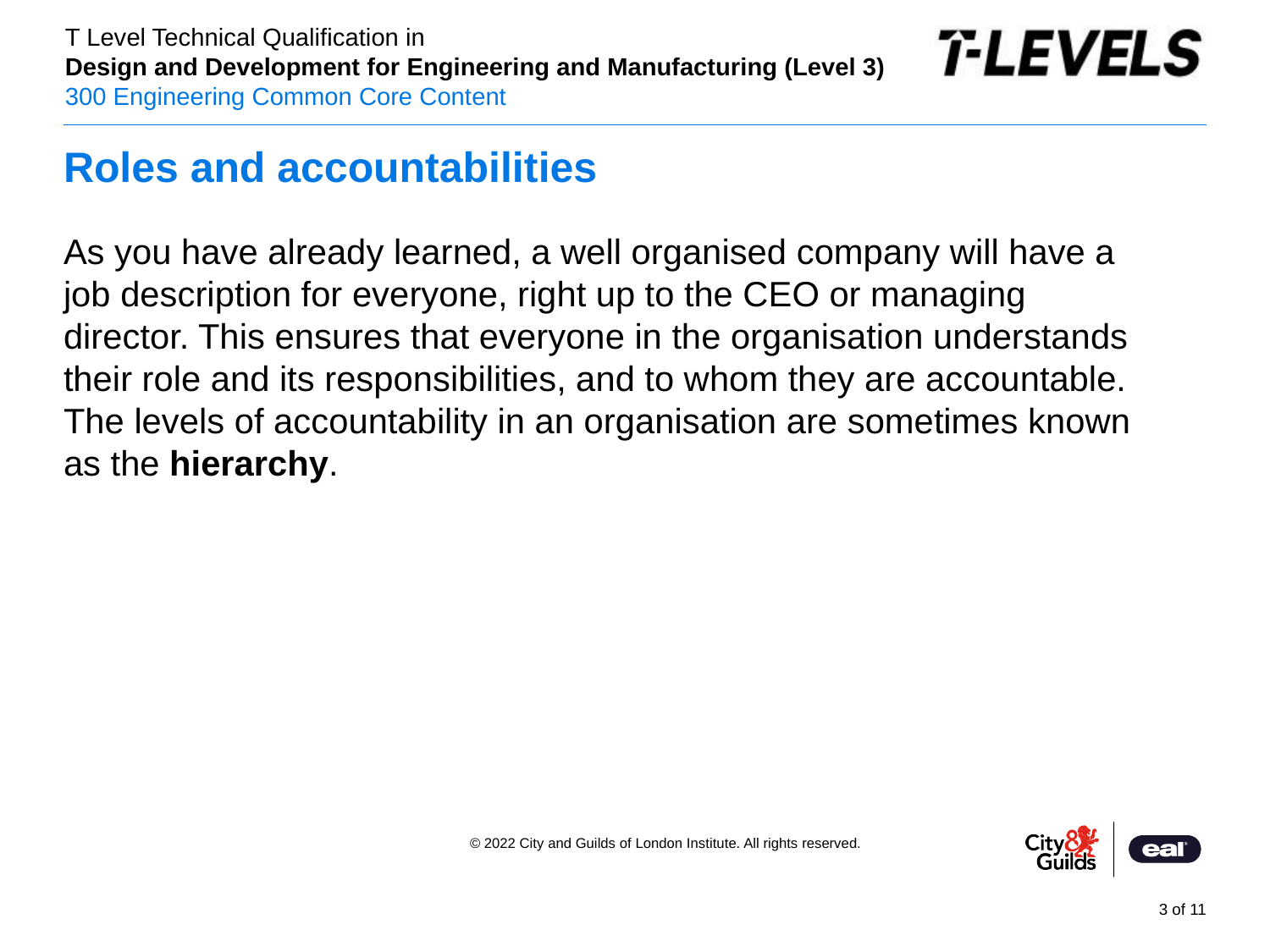

# Roles and accountabilities
As you have already learned, a well organised company will have a job description for everyone, right up to the CEO or managing director. This ensures that everyone in the organisation understands their role and its responsibilities, and to whom they are accountable. The levels of accountability in an organisation are sometimes known as the hierarchy.